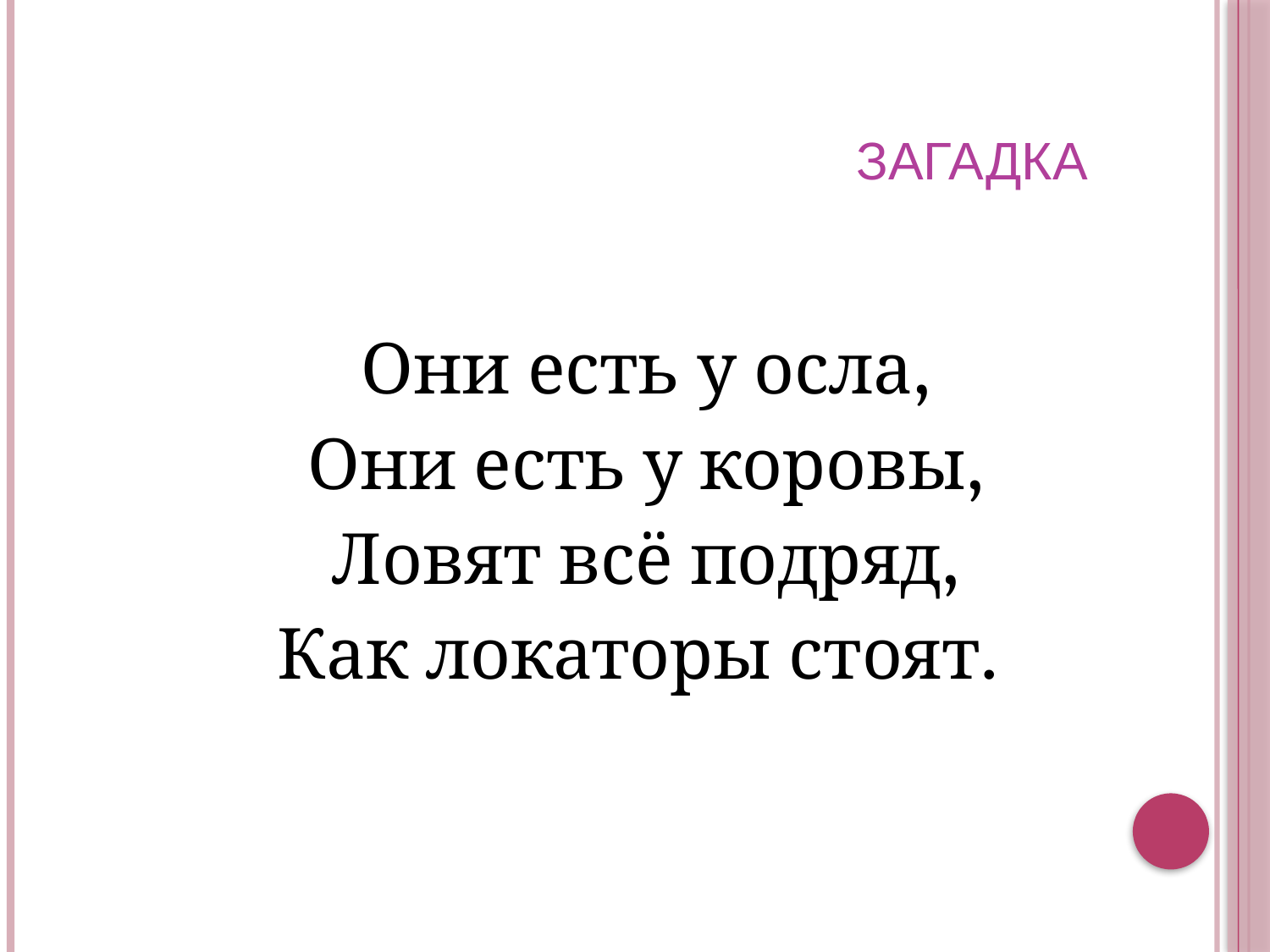

# Загадка

Они есть у осла,
Они есть у коровы,
Ловят всё подряд,
Как локаторы стоят.